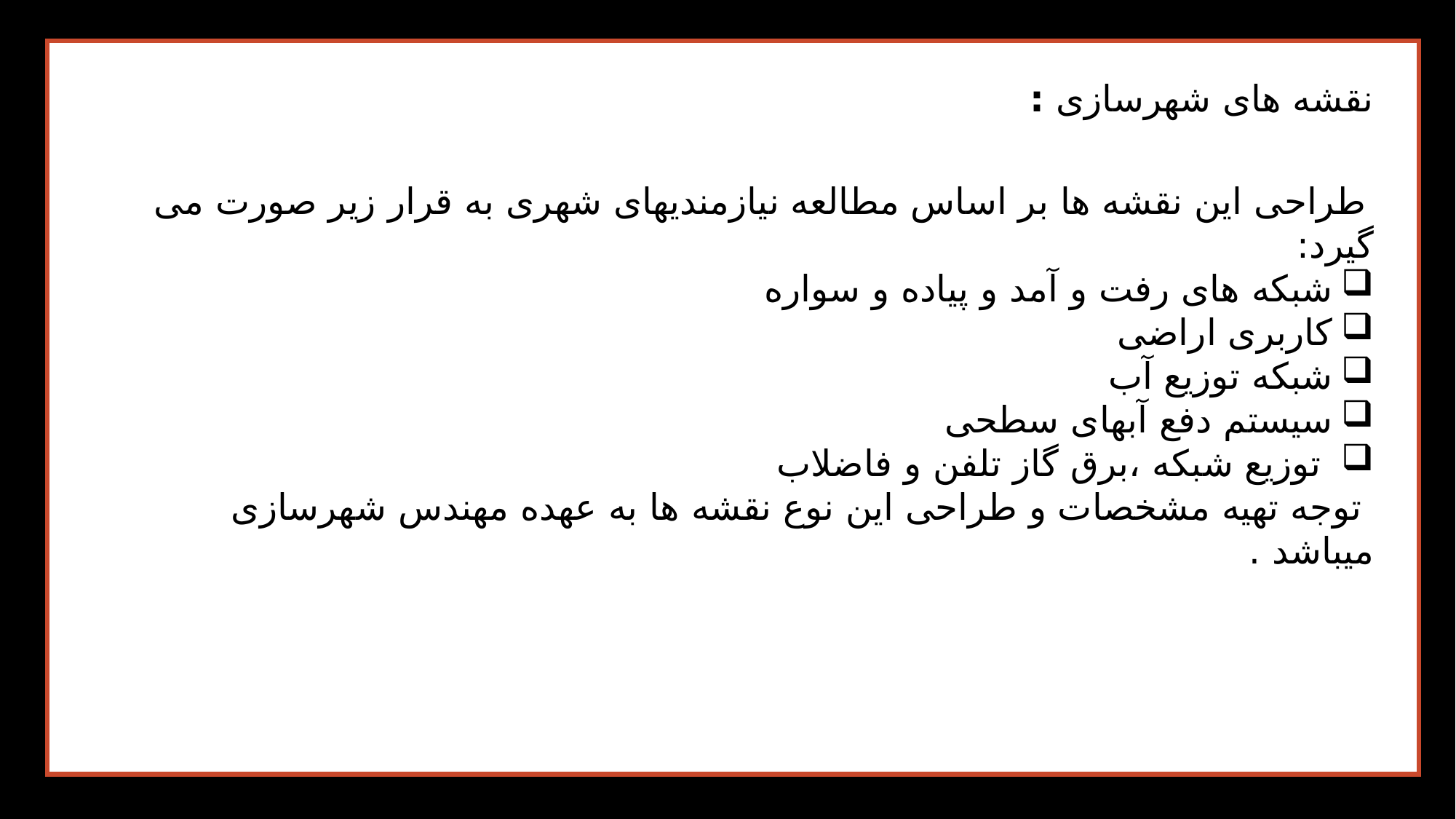

نقشه های شهرسازی :
 طراحی این نقشه ها بر اساس مطالعه نیازمندیهای شهری به قرار زیر صورت می گیرد:
شبکه های رفت و آمد و پیاده و سواره
کاربری اراضی
شبکه توزیع آب
سیستم دفع آبهای سطحی
 توزیع شبکه ،برق گاز تلفن و فاضلاب
 توجه تهیه مشخصات و طراحی این نوع نقشه ها به عهده مهندس شهرسازی میباشد .